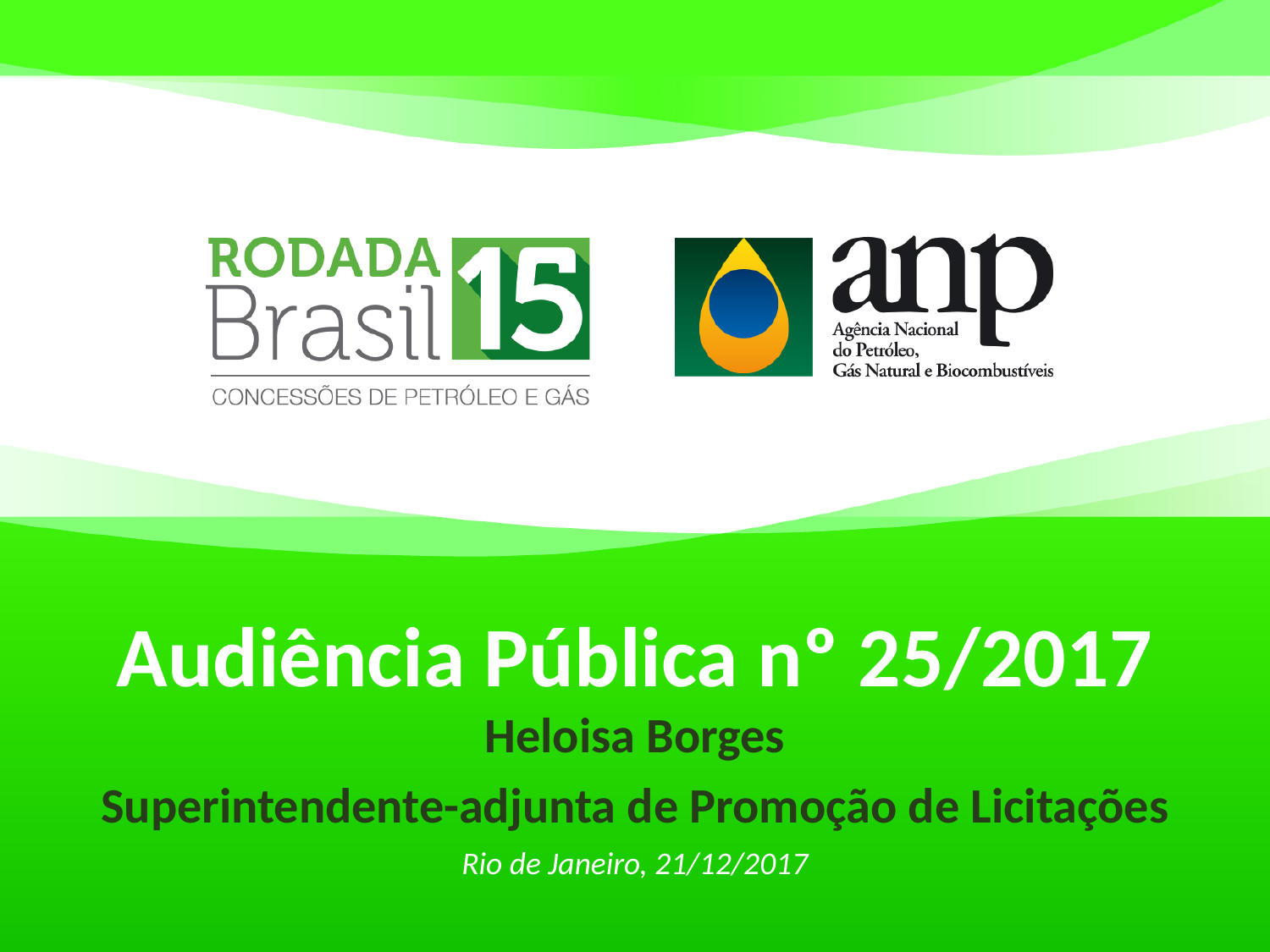

Audiência Pública nº 25/2017
Heloisa Borges
Superintendente-adjunta de Promoção de Licitações
Rio de Janeiro, 21/12/2017